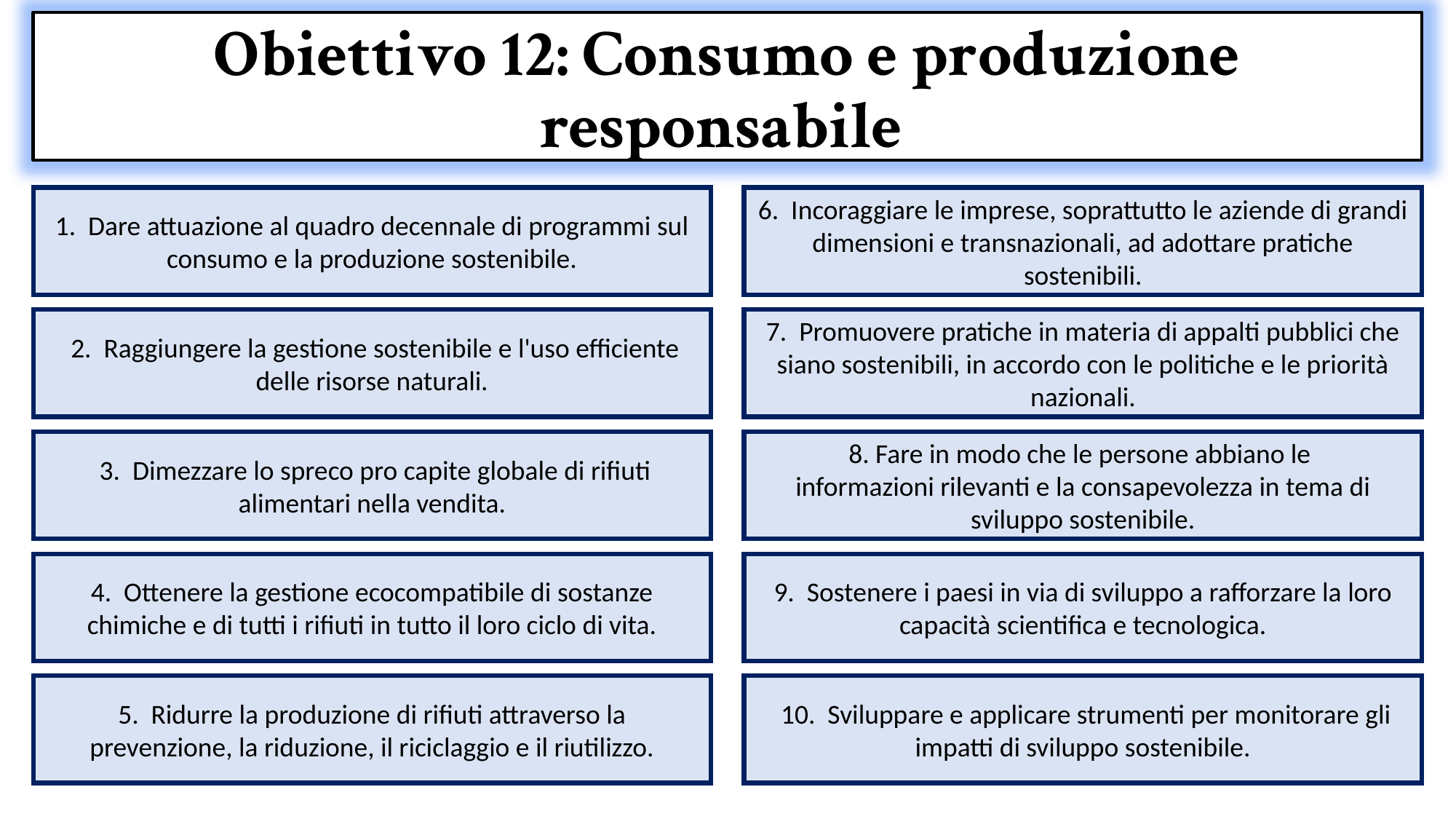

Obiettivo 12: Consumo e produzione responsabile
1.  Dare attuazione al quadro decennale di programmi sul consumo e la produzione sostenibile.
6.  Incoraggiare le imprese, soprattutto le aziende di grandi dimensioni e transnazionali, ad adottare pratiche sostenibili.
 2.  Raggiungere la gestione sostenibile e l'uso efficiente delle risorse naturali.
7.  Promuovere pratiche in materia di appalti pubblici che siano sostenibili, in accordo con le politiche e le priorità nazionali.
 3.  Dimezzare lo spreco pro capite globale di rifiuti alimentari nella vendita.
8. Fare in modo che le persone abbiano le
informazioni rilevanti e la consapevolezza in tema di sviluppo sostenibile.
4.  Ottenere la gestione ecocompatibile di sostanze chimiche e di tutti i rifiuti in tutto il loro ciclo di vita.
9.  Sostenere i paesi in via di sviluppo a rafforzare la loro capacità scientifica e tecnologica.
 5.  Ridurre la produzione di rifiuti attraverso la
prevenzione, la riduzione, il riciclaggio e il riutilizzo.
 10.  Sviluppare e applicare strumenti per monitorare gli impatti di sviluppo sostenibile.